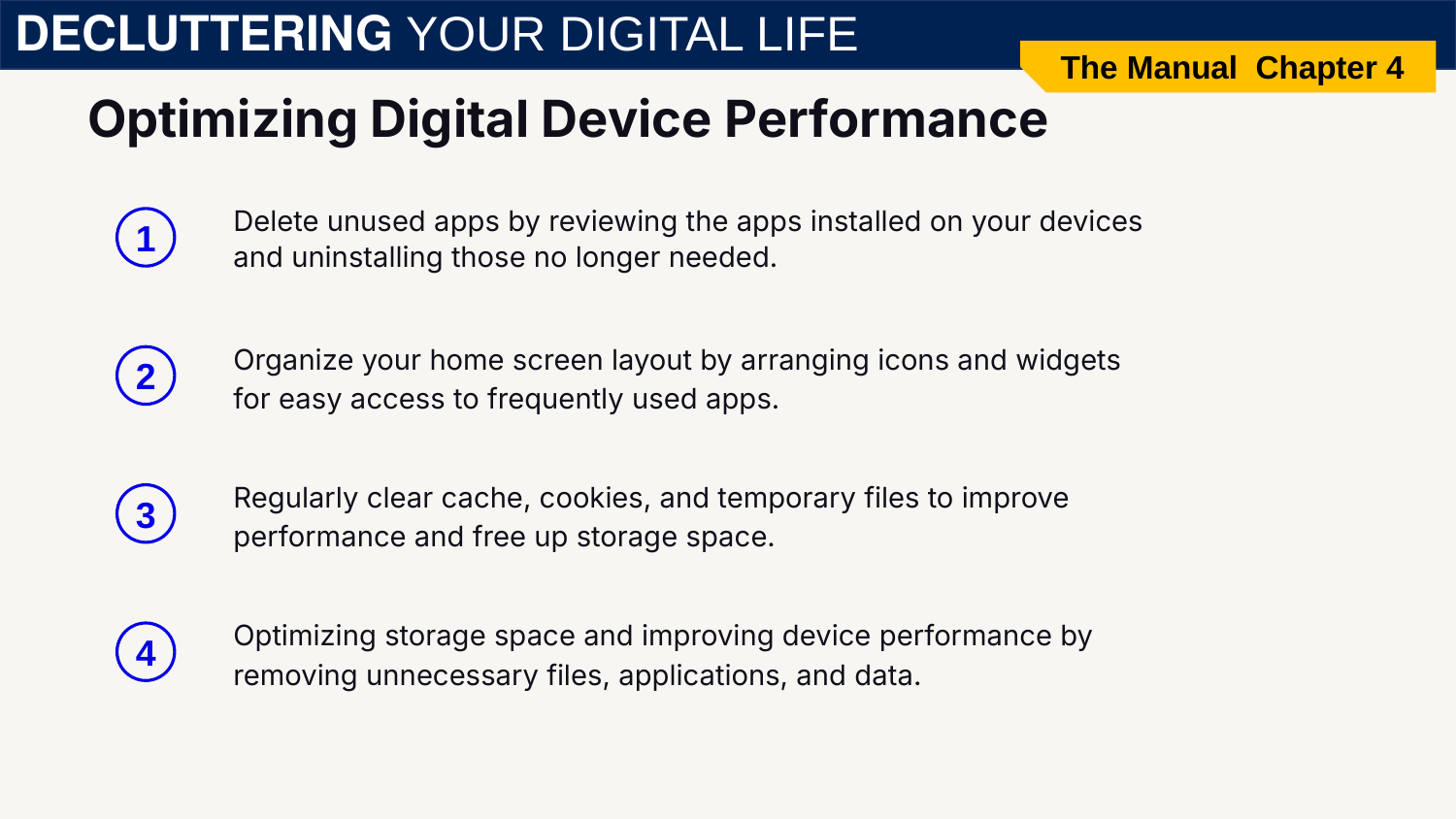

DECLUTTERING YOUR DIGITAL LIFE
The Manual  Chapter 4

# Optimizing Digital Device Performance
Delete unused apps by reviewing the apps installed on your devices and uninstalling those no longer needed.
1
Organize your home screen layout by arranging icons and widgets for easy access to frequently used apps.
2
Regularly clear cache, cookies, and temporary files to improve performance and free up storage space.
3
Optimizing storage space and improving device performance by removing unnecessary files, applications, and data.
4